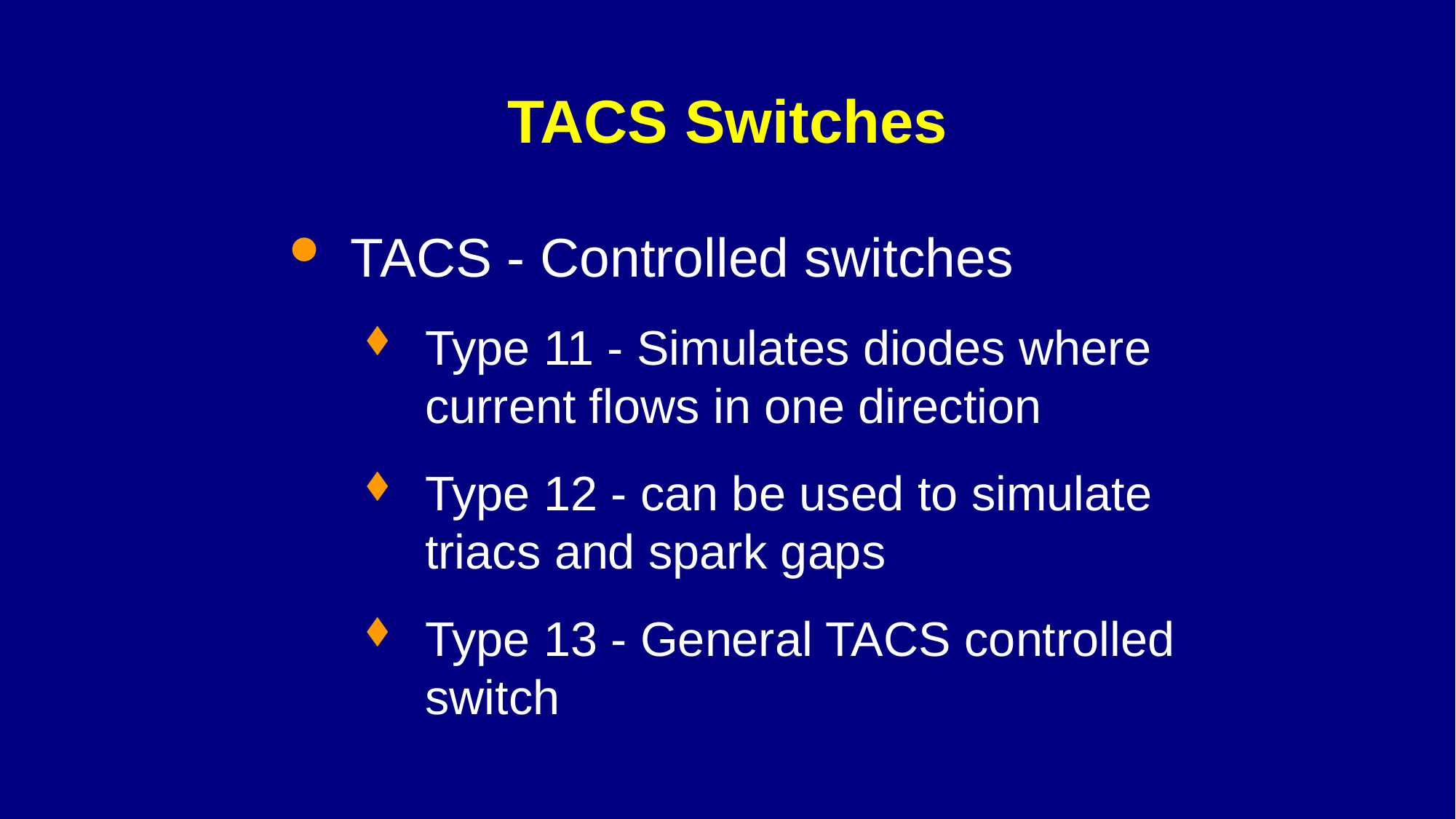

# TACS Switches
TACS - Controlled switches
Type 11 - Simulates diodes where current flows in one direction
Type 12 - can be used to simulate triacs and spark gaps
Type 13 - General TACS controlled switch